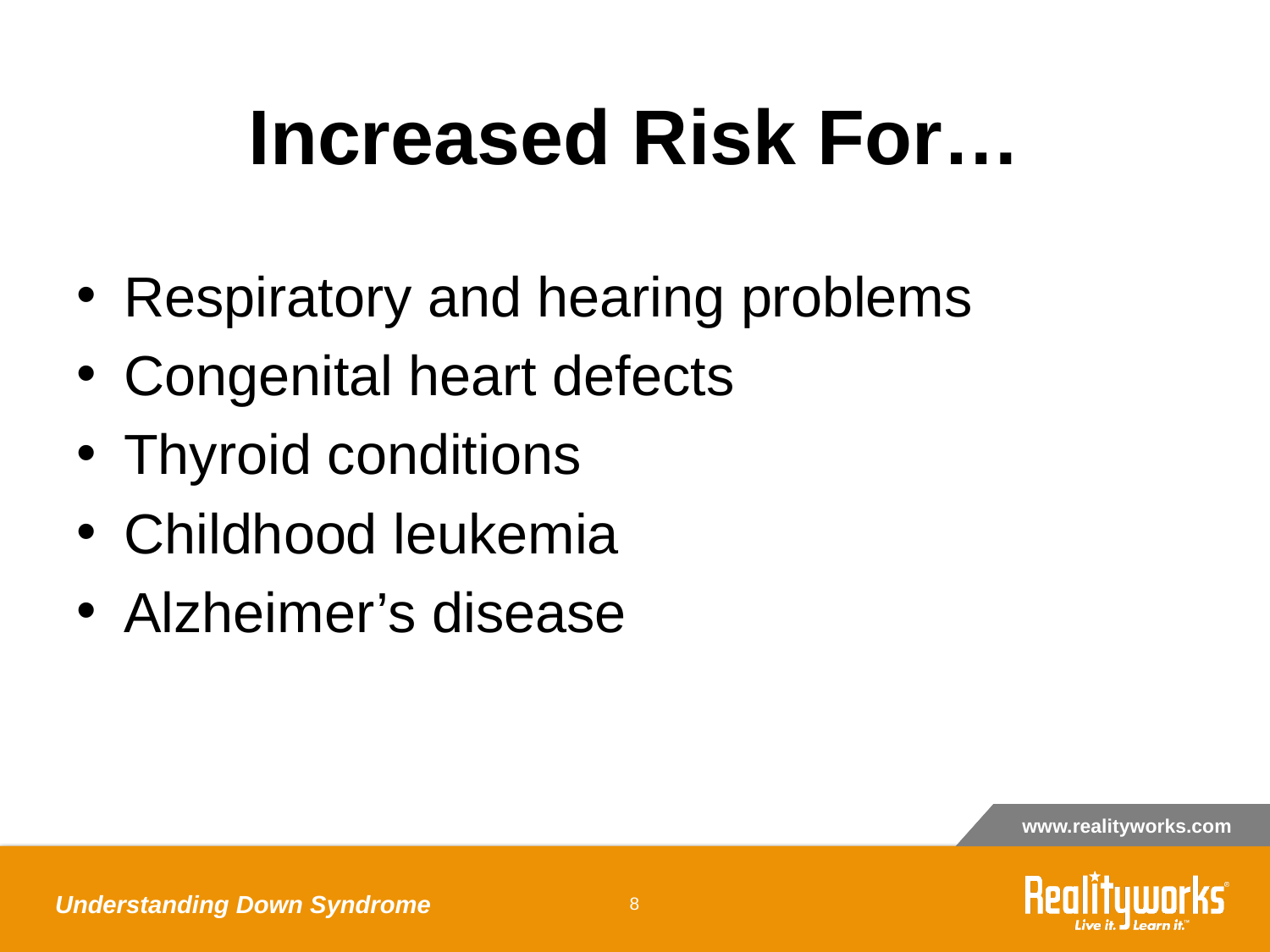

# Increased Risk For…
Respiratory and hearing problems
Congenital heart defects
Thyroid conditions
Childhood leukemia
Alzheimer’s disease

Understanding Down Syndrome
8